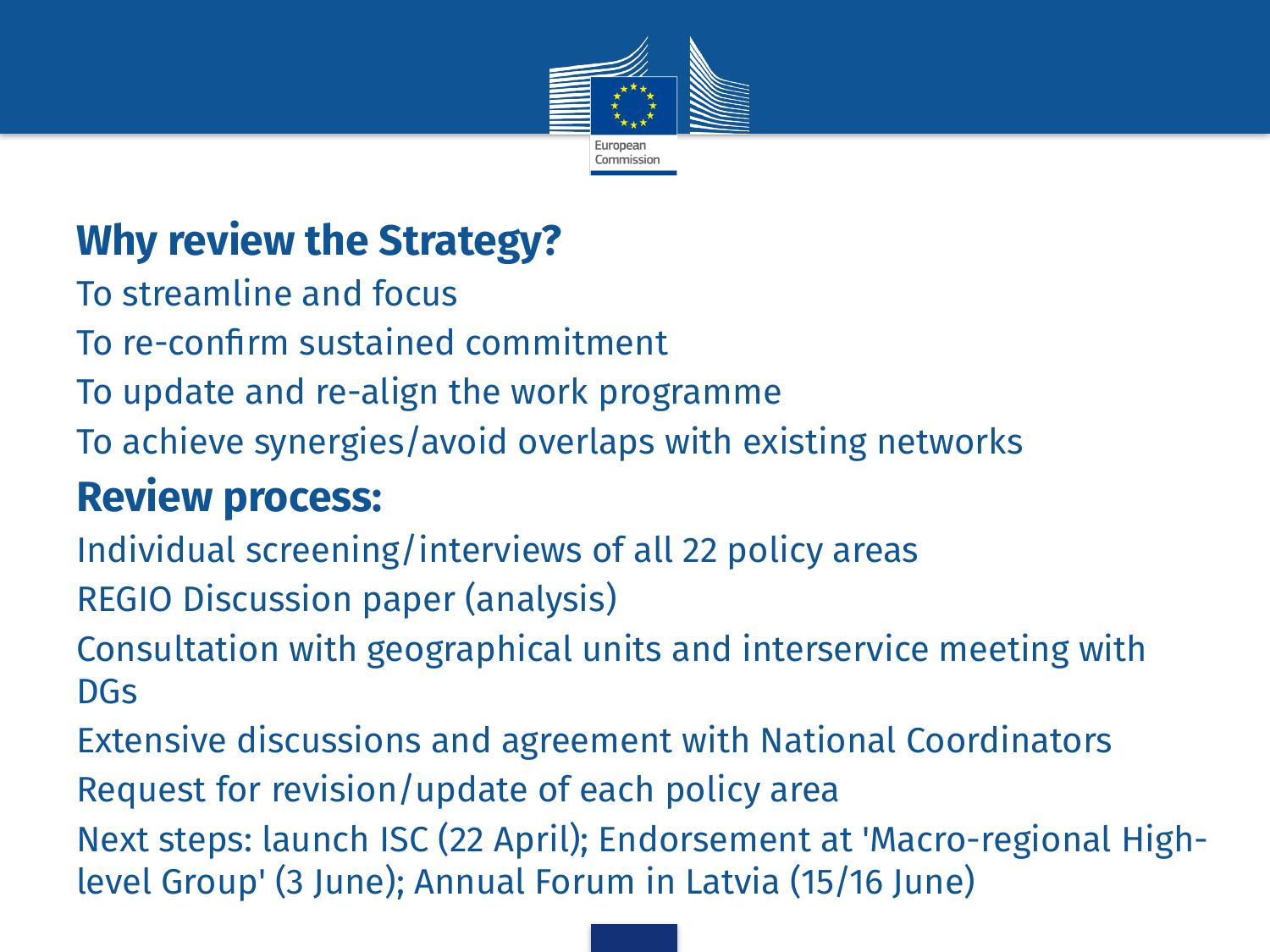

Why review the Strategy?
To streamline and focus
To re-confirm sustained commitment
To update and re-align the work programme
To achieve synergies/avoid overlaps with existing networks
Review process:
Individual screening/interviews of all 22 policy areas
REGIO Discussion paper (analysis)
Consultation with geographical units and interservice meeting with DGs
Extensive discussions and agreement with National Coordinators
Request for revision/update of each policy area
Next steps: launch ISC (22 April); Endorsement at 'Macro-regional High-level Group' (3 June); Annual Forum in Latvia (15/16 June)